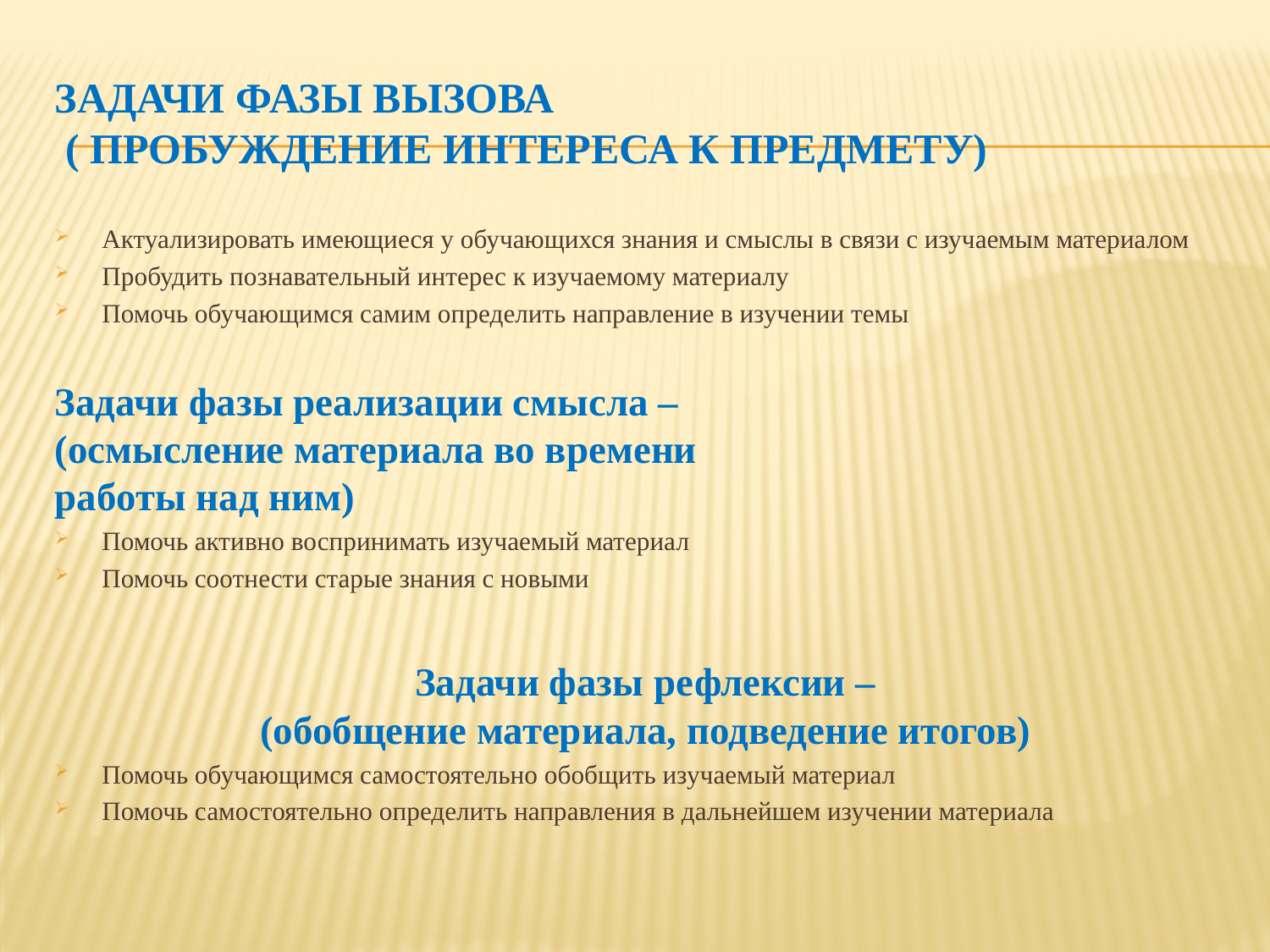

# Задачи фазы вызова ( пробуждение интереса к предмету)
Актуализировать имеющиеся у обучающихся знания и смыслы в связи с изучаемым материалом
Пробудить познавательный интерес к изучаемому материалу
Помочь обучающимся самим определить направление в изучении темы

Задачи фазы реализации смысла –
(осмысление материала во времени
работы над ним)
Помочь активно воспринимать изучаемый материал
Помочь соотнести старые знания с новыми

Задачи фазы рефлексии –
(обобщение материала, подведение итогов)
Помочь обучающимся самостоятельно обобщить изучаемый материал
Помочь самостоятельно определить направления в дальнейшем изучении материала